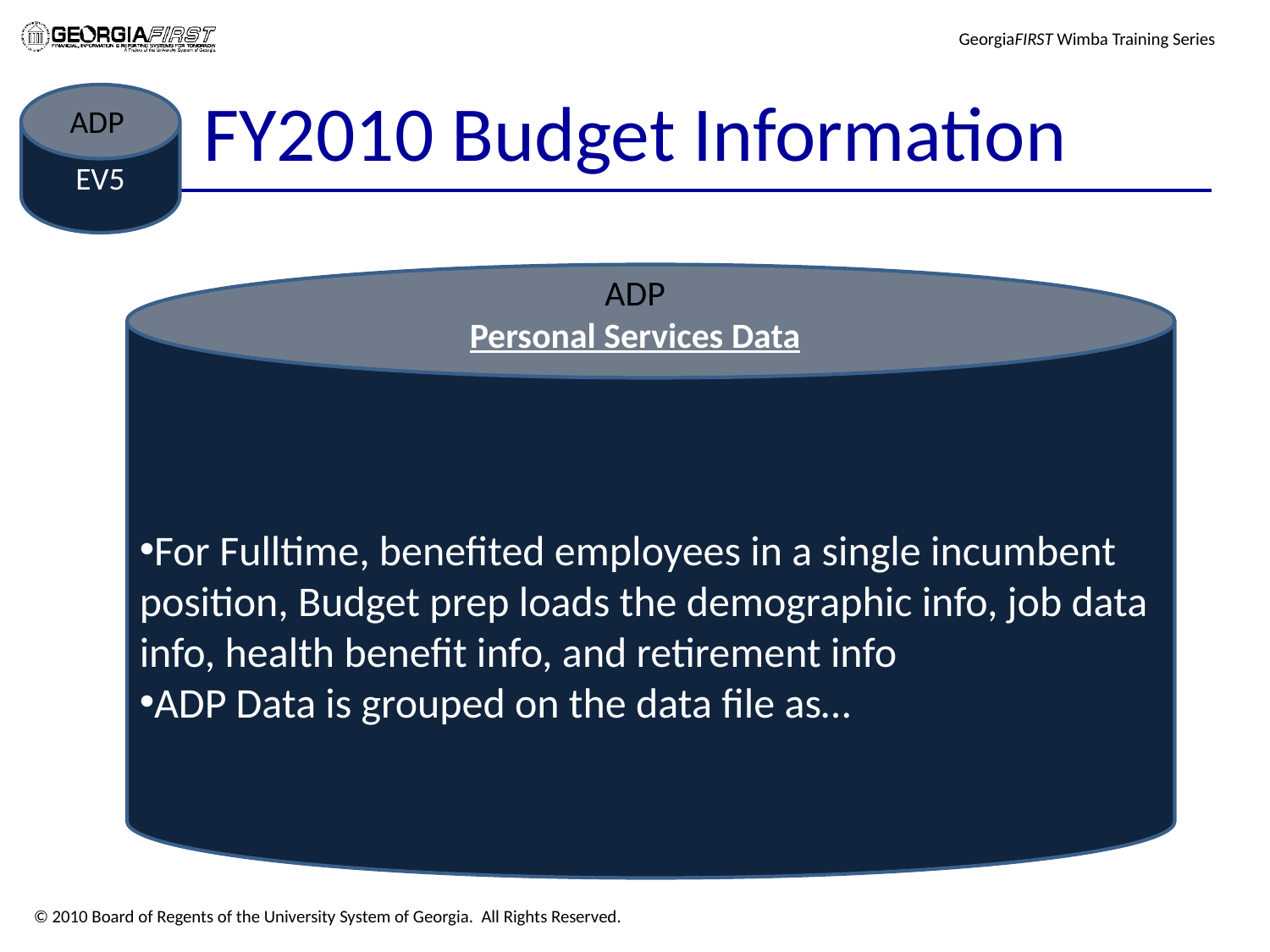

# FY2010 Budget Information
EV5
ADP

For Fulltime, benefited employees in a single incumbent position, Budget prep loads the demographic info, job data info, health benefit info, and retirement info
ADP Data is grouped on the data file as…
ADP
Personal Services Data